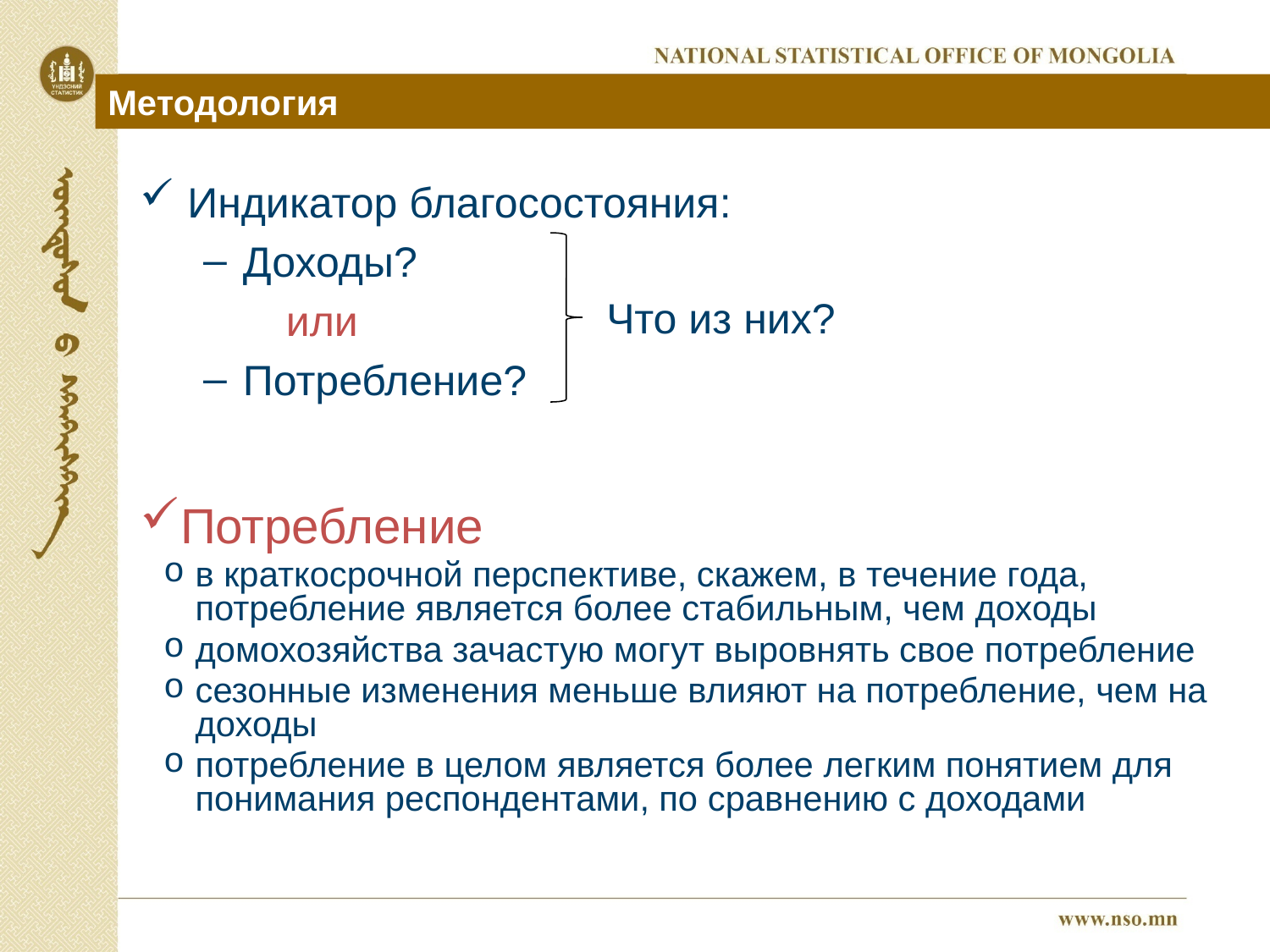

Методология
Индикатор благосостояния:
Доходы?
       или
Потребление?

Потребление
в краткосрочной перспективе, скажем, в течение года, потребление является более стабильным, чем доходы
домохозяйства зачастую могут выровнять свое потребление
сезонные изменения меньше влияют на потребление, чем на доходы
потребление в целом является более легким понятием для понимания респондентами, по сравнению с доходами

Что из них?